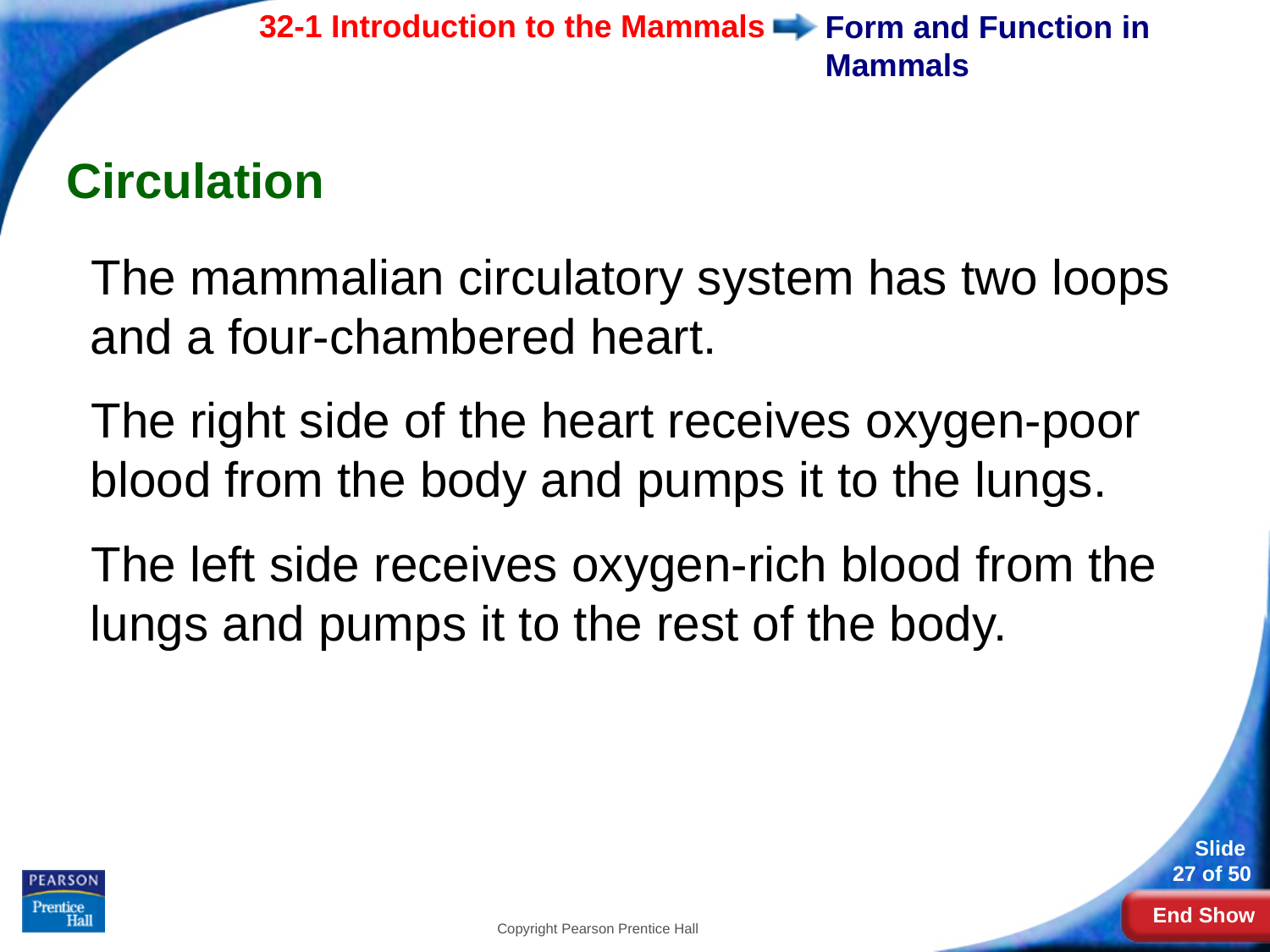

# Form and Function in Mammals
Circulation
The mammalian circulatory system has two loops and a four-chambered heart.
The right side of the heart receives oxygen-poor blood from the body and pumps it to the lungs.
The left side receives oxygen-rich blood from the lungs and pumps it to the rest of the body.
Copyright Pearson Prentice Hall